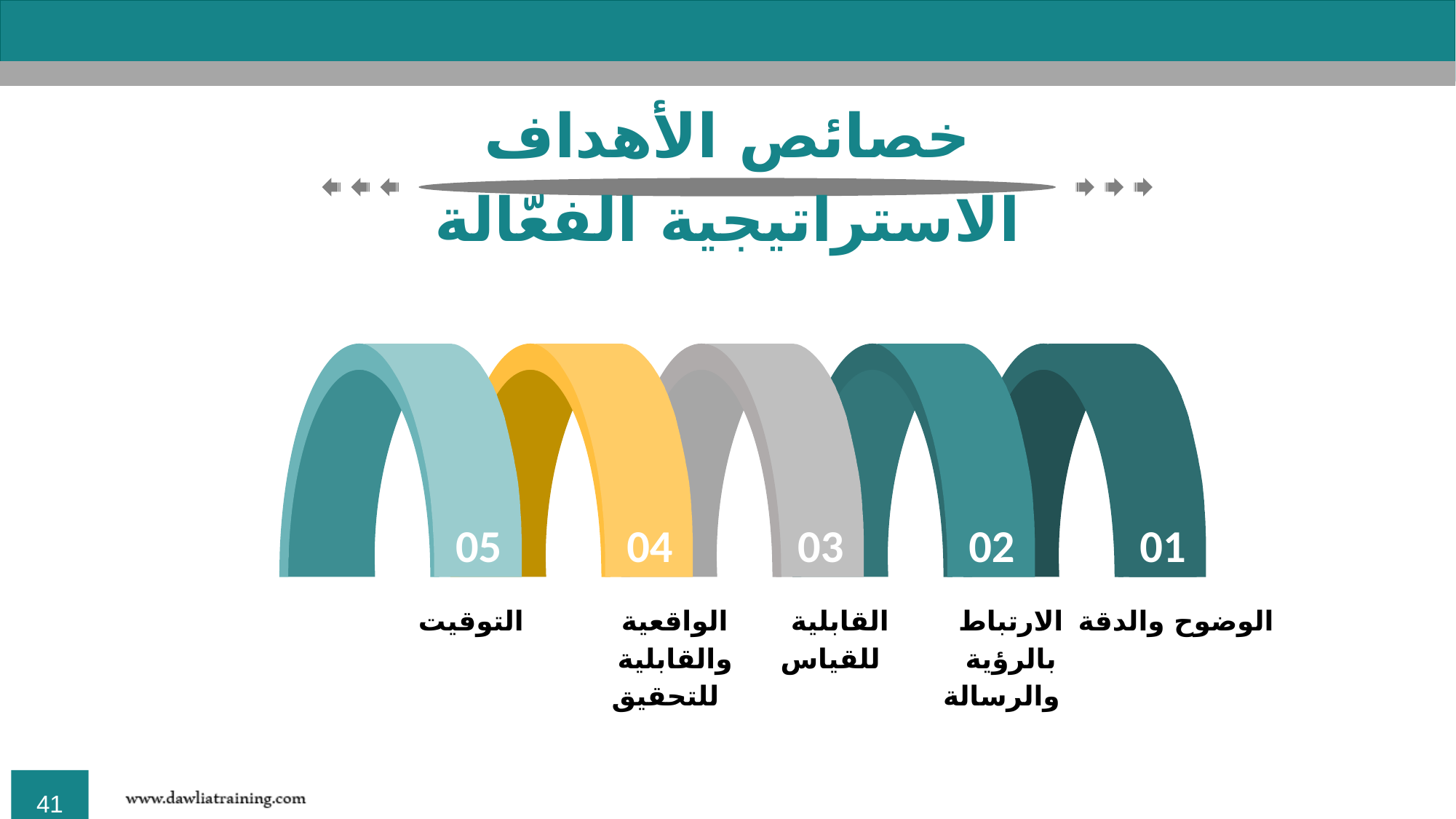

خصائص الأهداف الاستراتيجية الفعّالة

05
التوقيت

04
الواقعية والقابلية للتحقيق

03
القابلية للقياس

02
الارتباط بالرؤية والرسالة

01
الوضوح والدقة